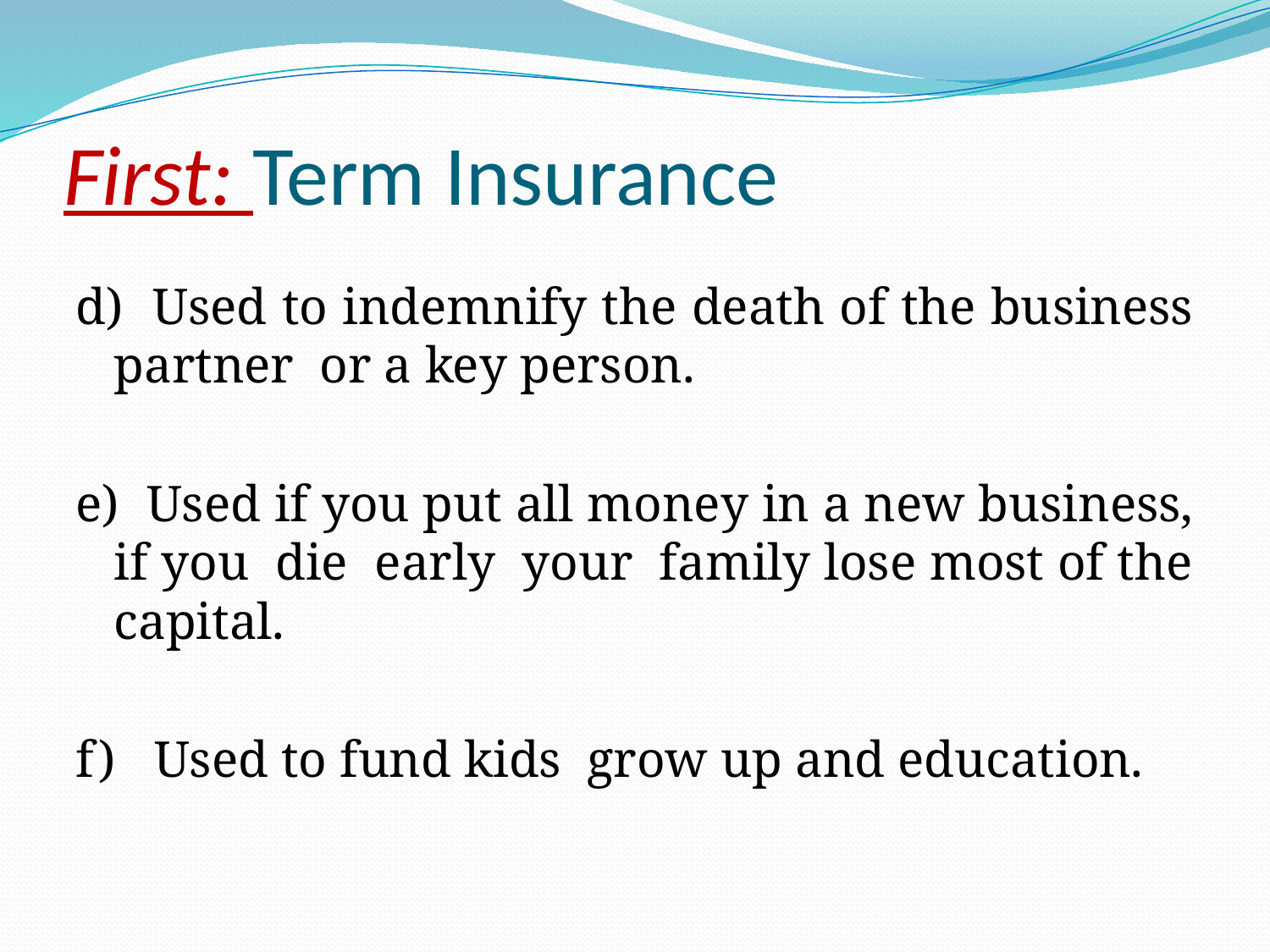

# First: Term Insurance
d)  Used to indemnify the death of the business partner  or a key person.

e)  Used if you put all money in a new business, if you  die  early  your  family lose most of the capital.

f)   Used to fund kids  grow up and education.